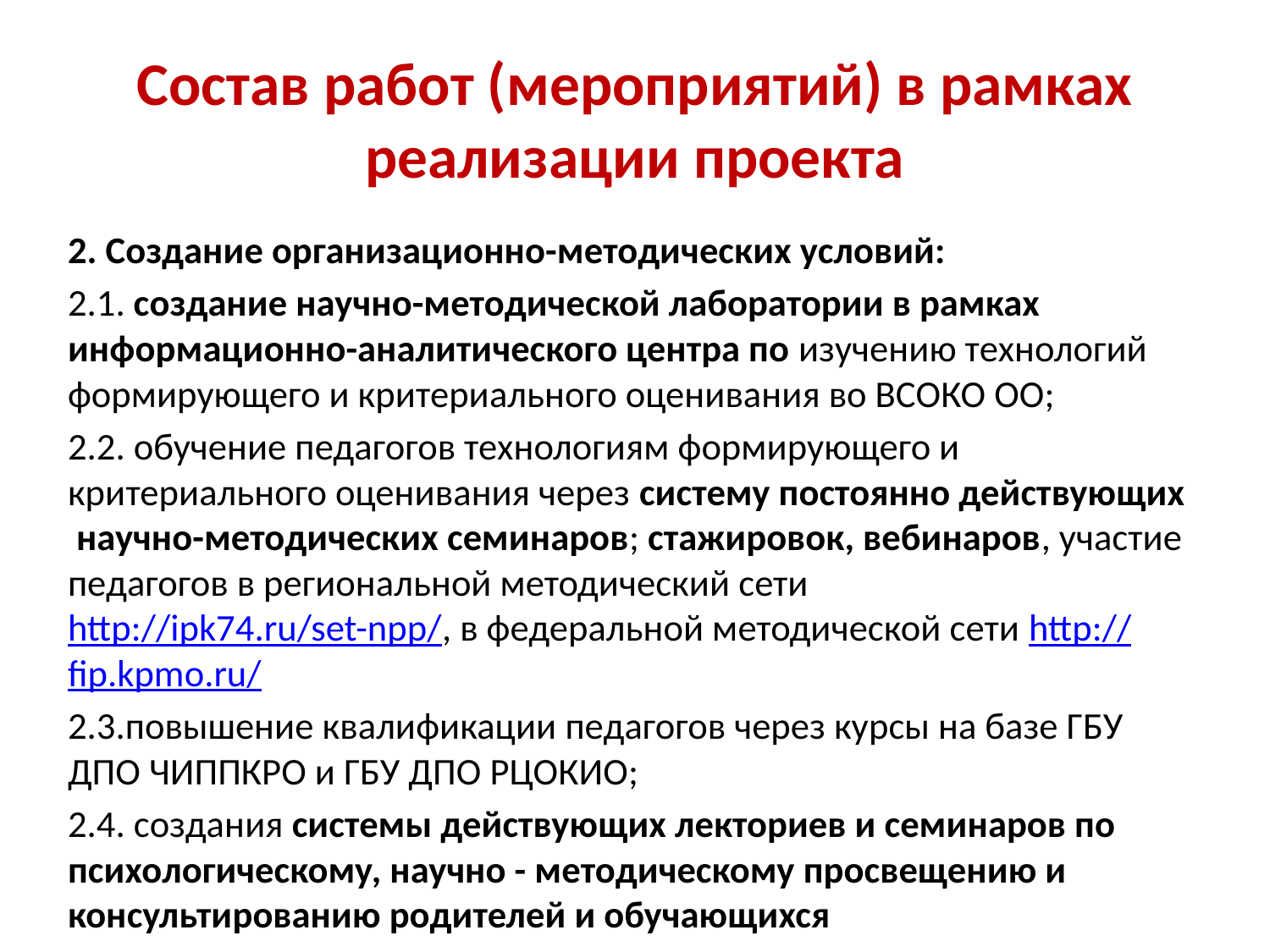

# Состав работ (мероприятий) в рамках реализации проекта
2. Создание организационно-методических условий:
2.1. создание научно-методической лаборатории в рамках информационно-аналитического центра по изучению технологий формирующего и критериального оценивания во ВСОКО ОО;
2.2. обучение педагогов технологиям формирующего и критериального оценивания через систему постоянно действующих  научно-методических семинаров; стажировок, вебинаров, участие педагогов в региональной методический сети http://ipk74.ru/set-npp/, в федеральной методической сети http://fip.kpmo.ru/
2.3.повышение квалификации педагогов через курсы на базе ГБУ ДПО ЧИППКРО и ГБУ ДПО РЦОКИО;
2.4. создания системы действующих лекториев и семинаров по психологическому, научно - методическому просвещению и консультированию родителей и обучающихся